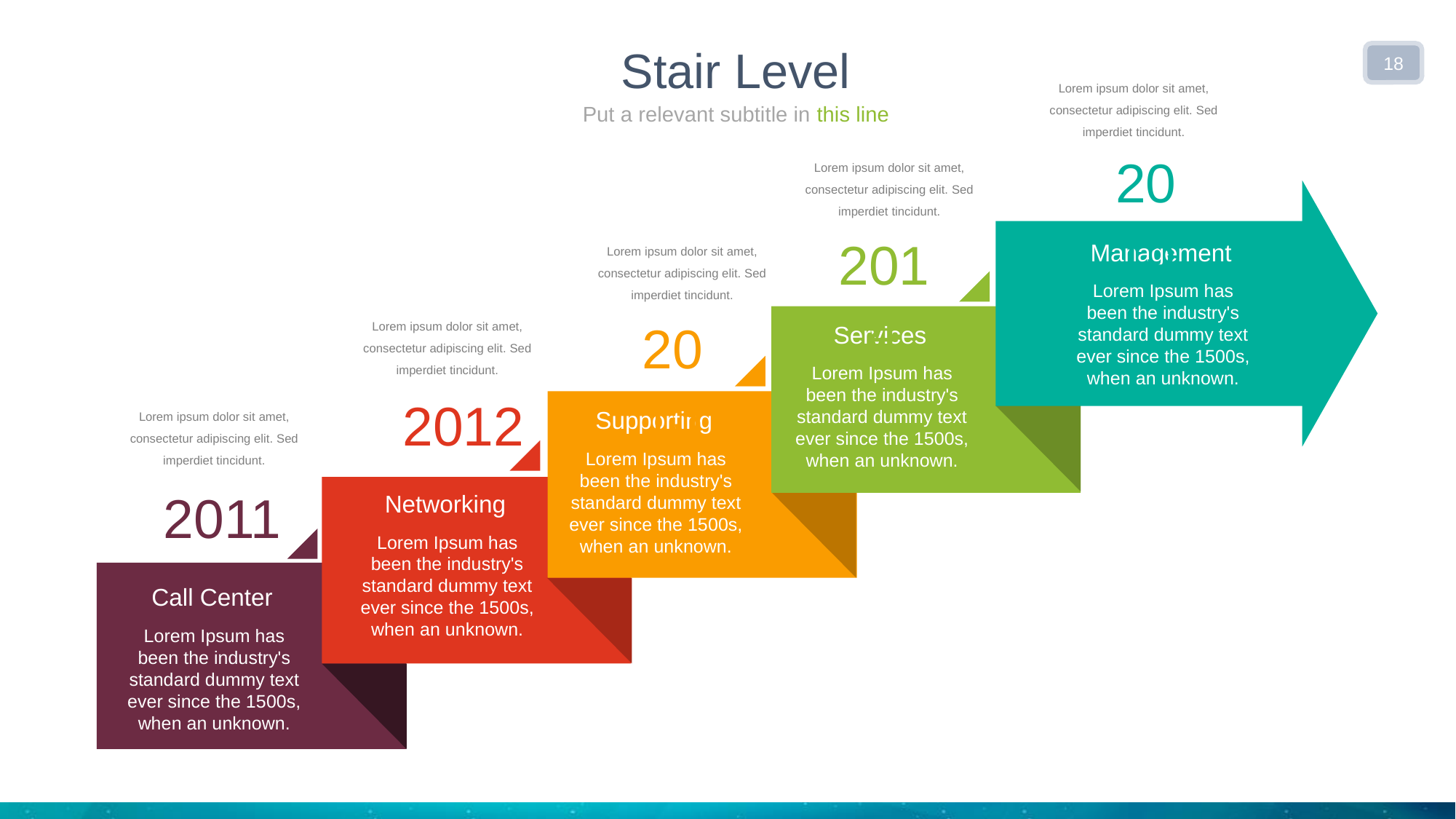

Stair Level
18
Lorem ipsum dolor sit amet, consectetur adipiscing elit. Sed imperdiet tincidunt.
Put a relevant subtitle in this line

2015
Lorem ipsum dolor sit amet, consectetur adipiscing elit. Sed imperdiet tincidunt.

2014
Management
Lorem Ipsum has been the industry's standard dummy text ever since the 1500s, when an unknown.
Lorem ipsum dolor sit amet, consectetur adipiscing elit. Sed imperdiet tincidunt.

Lorem ipsum dolor sit amet, consectetur adipiscing elit. Sed imperdiet tincidunt.

Services
Lorem Ipsum has been the industry's standard dummy text ever since the 1500s, when an unknown.
2013

2012

Supporting
Lorem Ipsum has been the industry's standard dummy text ever since the 1500s, when an unknown.
Lorem ipsum dolor sit amet, consectetur adipiscing elit. Sed imperdiet tincidunt.

Networking
Lorem Ipsum has been the industry's standard dummy text ever since the 1500s, when an unknown.
2011

Call Center
Lorem Ipsum has been the industry's standard dummy text ever since the 1500s, when an unknown.